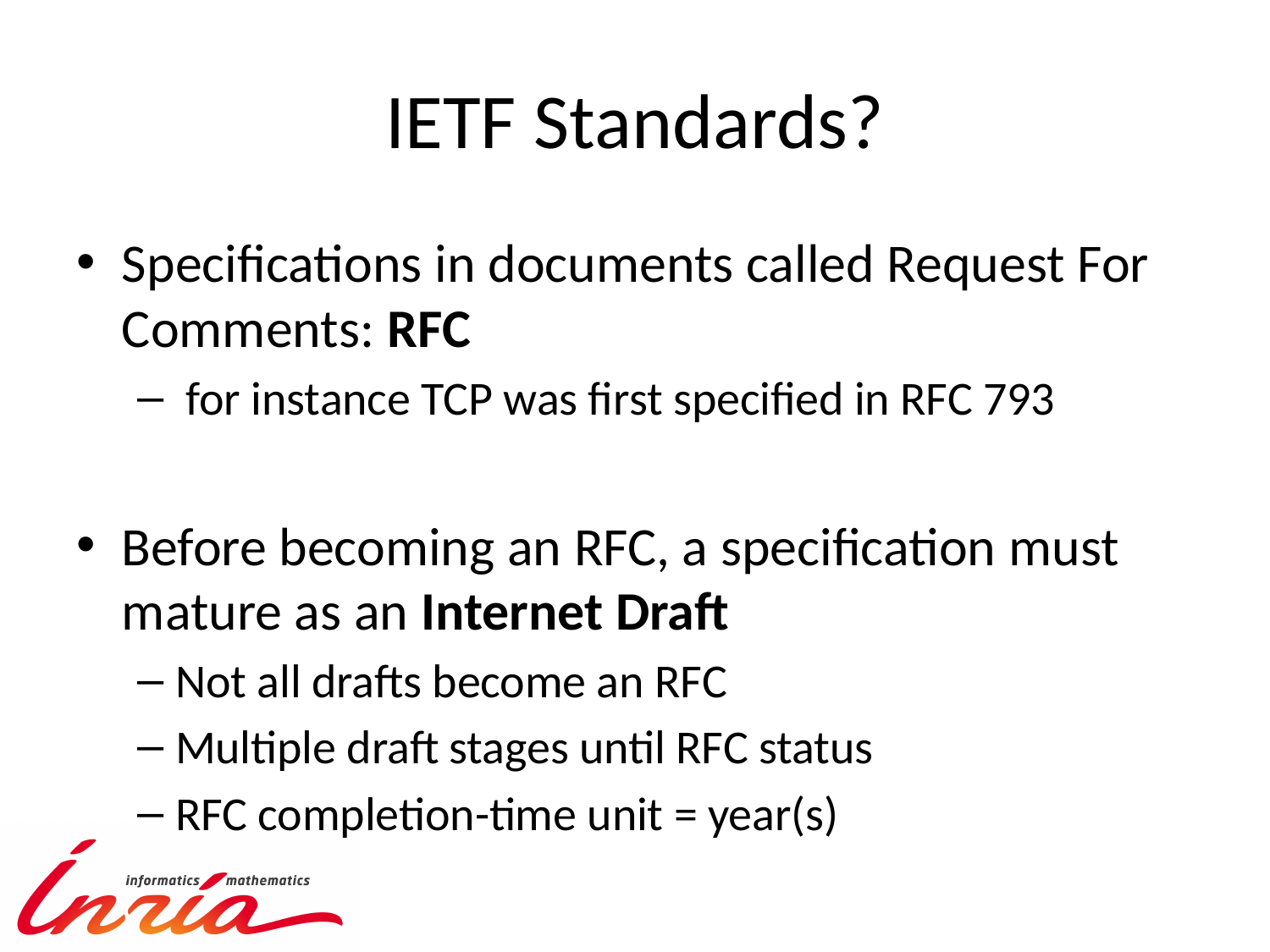

# IETF Standards?
Specifications in documents called Request For Comments: RFC
 for instance TCP was first specified in RFC 793

Before becoming an RFC, a specification must mature as an Internet Draft
Not all drafts become an RFC
Multiple draft stages until RFC status
RFC completion-time unit = year(s)